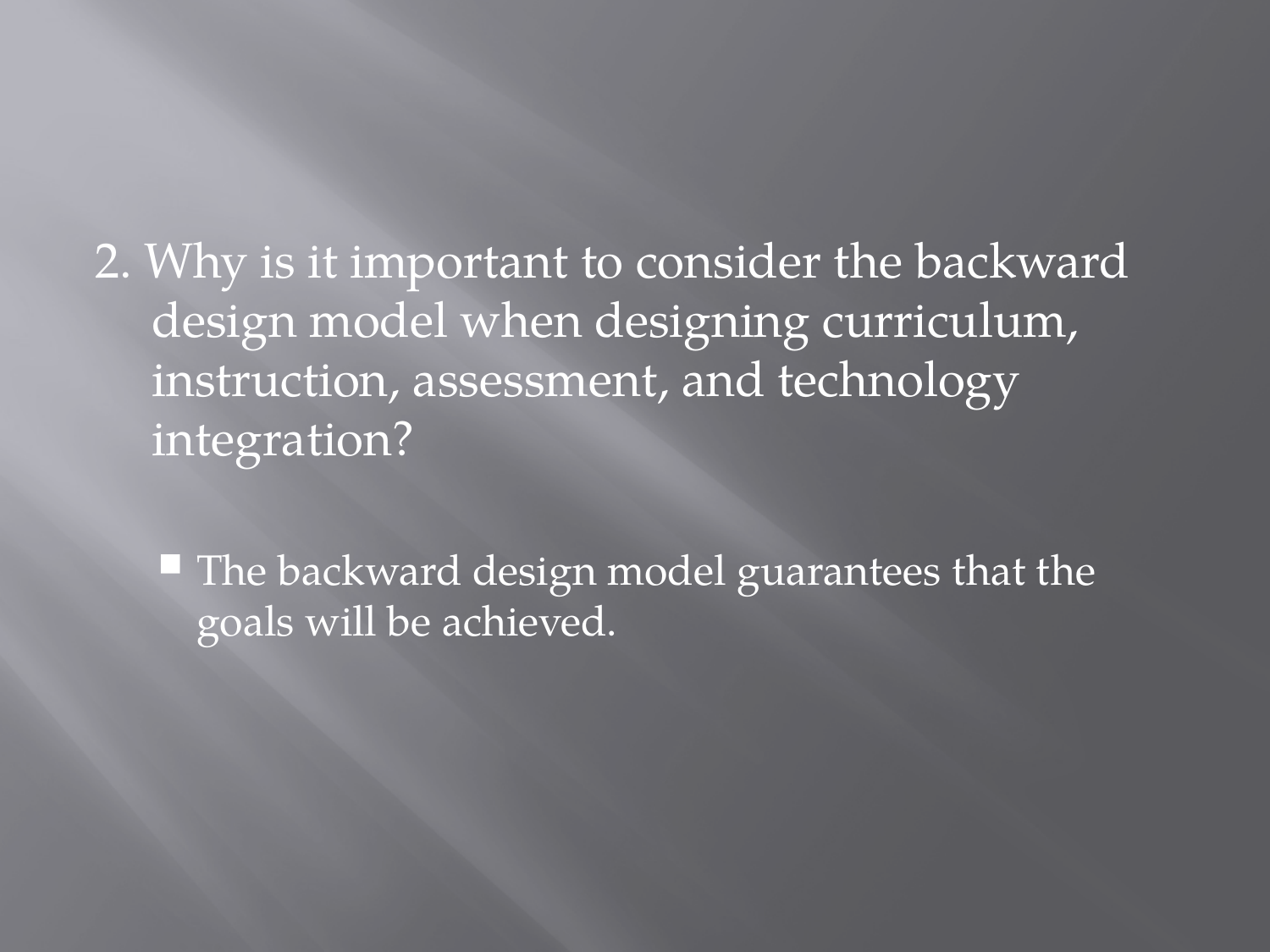

#
2. Why is it important to consider the backward design model when designing curriculum, instruction, assessment, and technology integration?

The backward design model guarantees that the goals will be achieved.